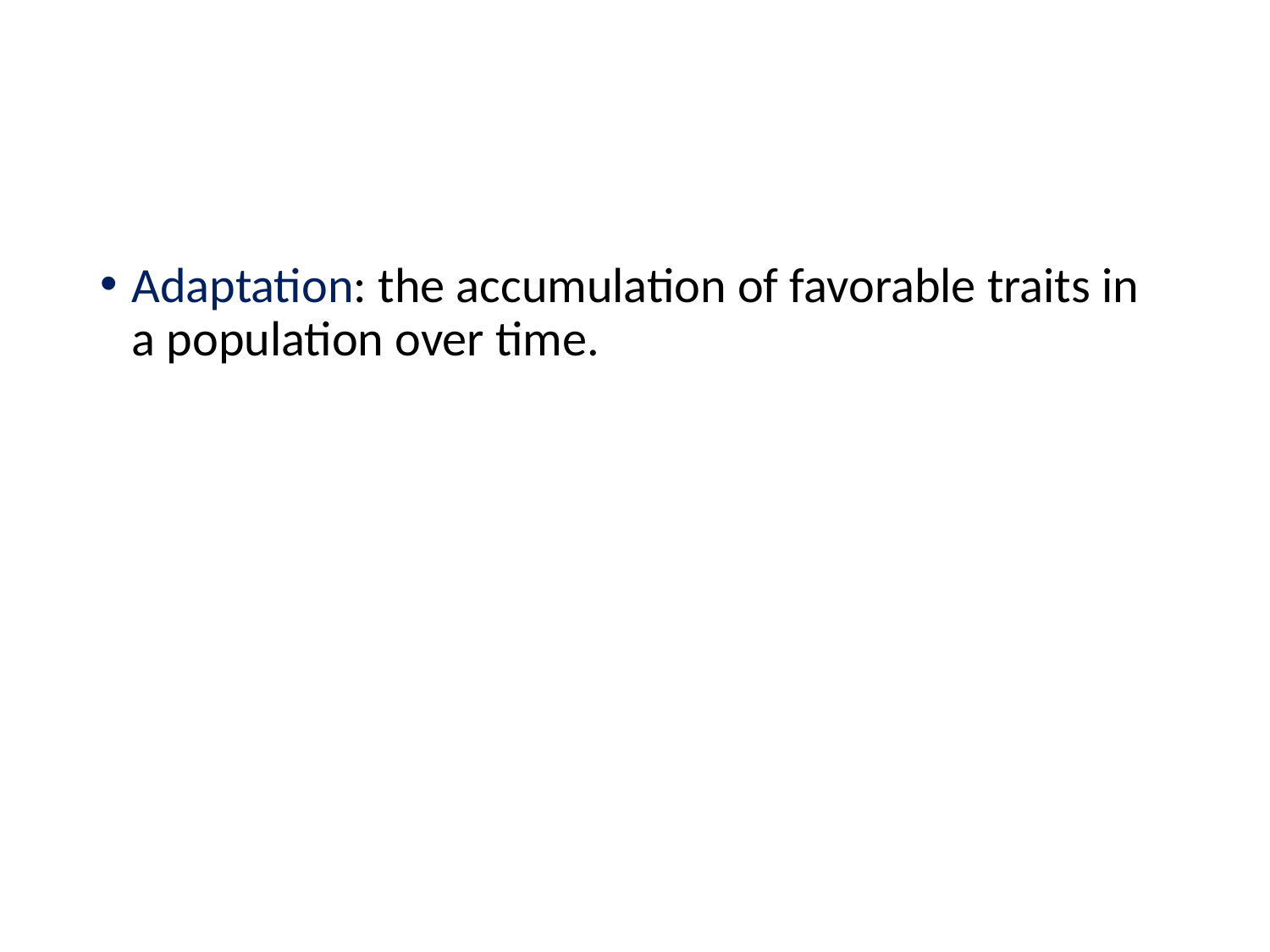

#
Adaptation: the accumulation of favorable traits in a population over time.